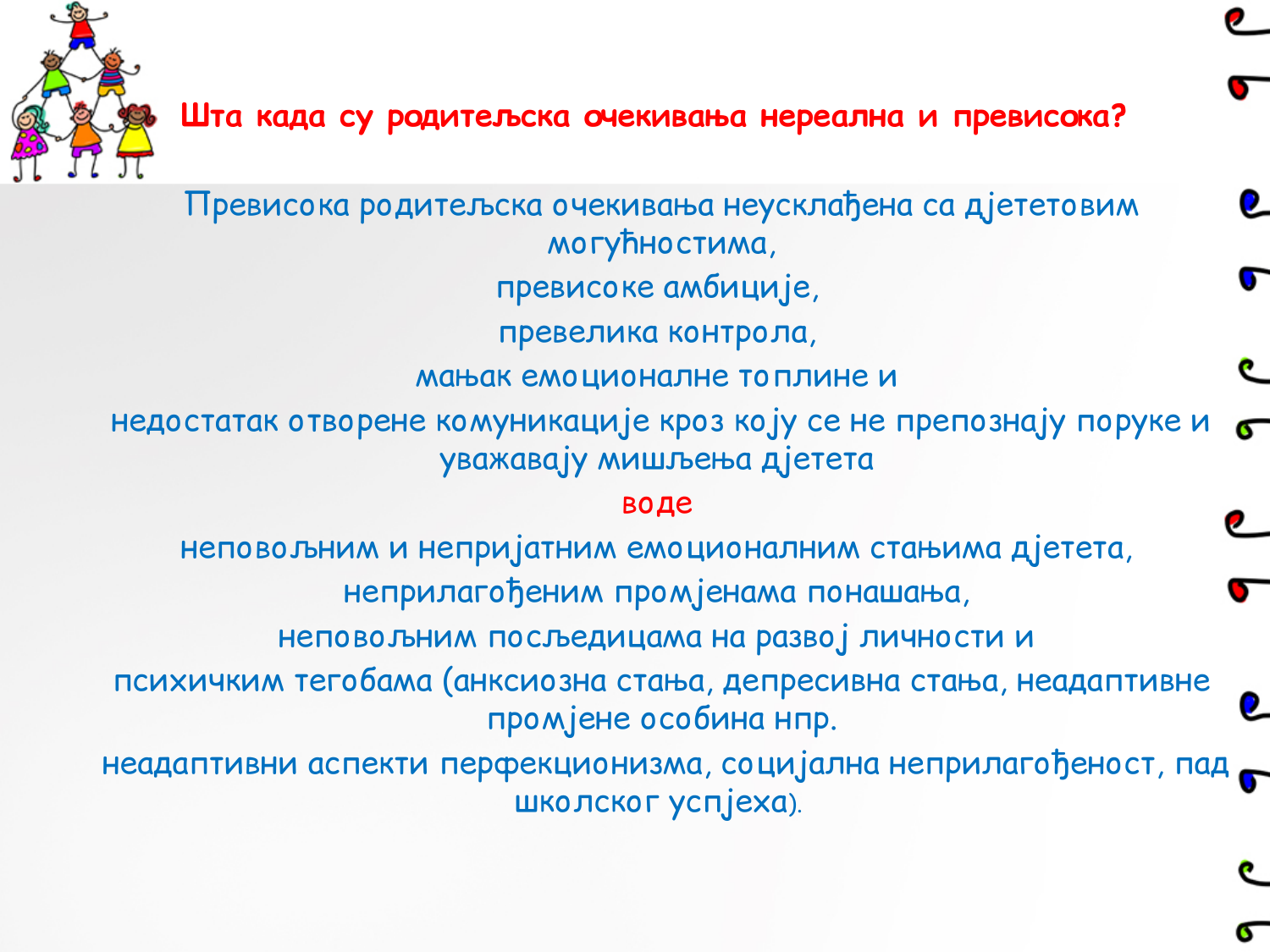

Шта када су родитељска очекивања нереална и превисока?

Превисока родитељска очекивања неусклађена са дјететовим могућностима,
превисоке амбиције,
превелика контрола,
мањак емоционалне топлине и
недостатак отворене комуникације кроз коју се не препознају поруке и уважавају мишљења дјетета
воде
неповољним и непријатним емоционалним стањима дјетета,
неприлагођеним промјенама понашања,
неповољним посљедицама на развој личности и
психичким тегобама (анксиозна стања, депресивна стања, неадаптивне промјене особина нпр.
 неадаптивни аспекти перфекционизма, социјална неприлагођеност, пад школског успјеха).